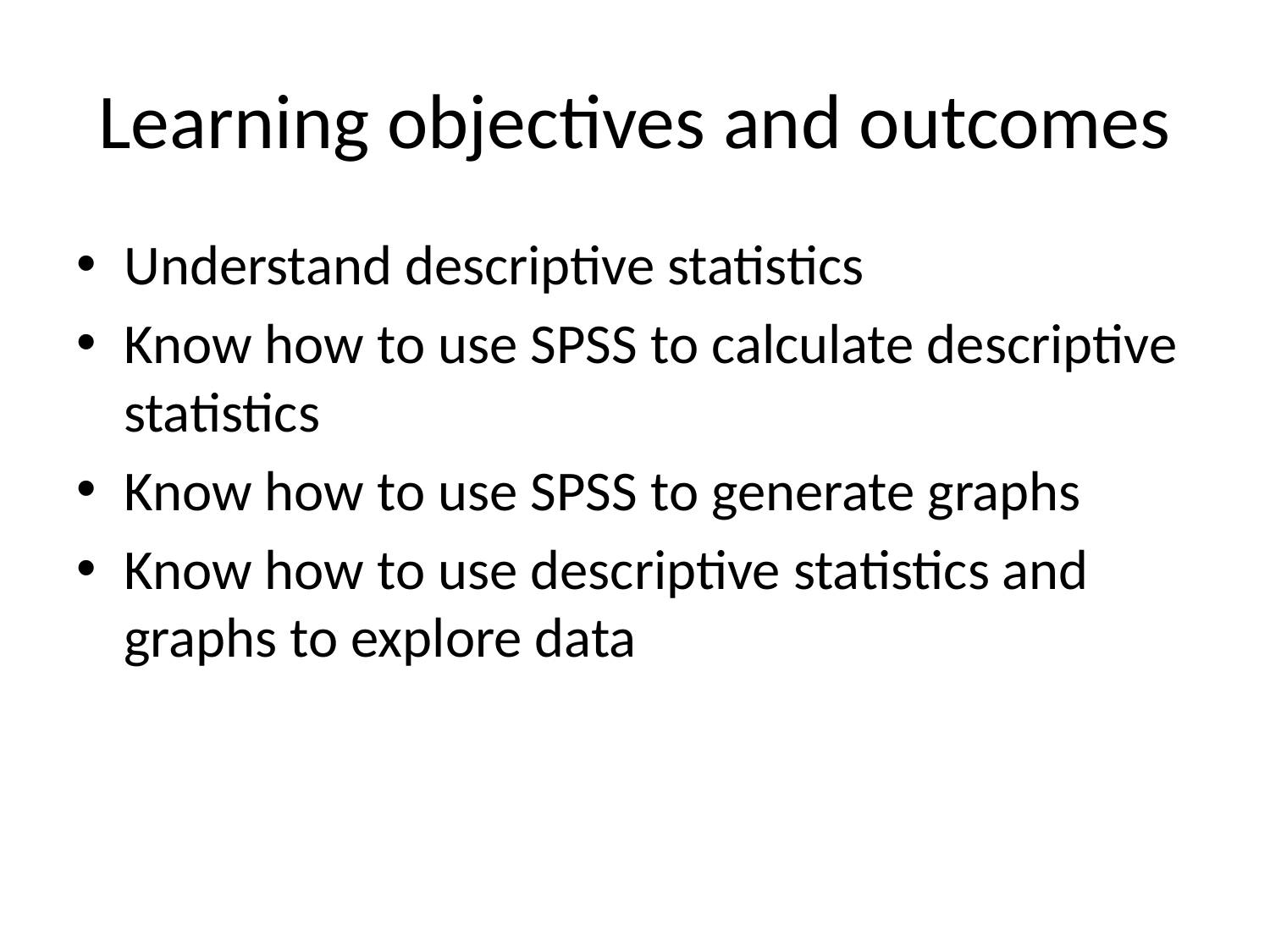

# Learning objectives and outcomes
Understand descriptive statistics
Know how to use SPSS to calculate descriptive statistics
Know how to use SPSS to generate graphs
Know how to use descriptive statistics and graphs to explore data